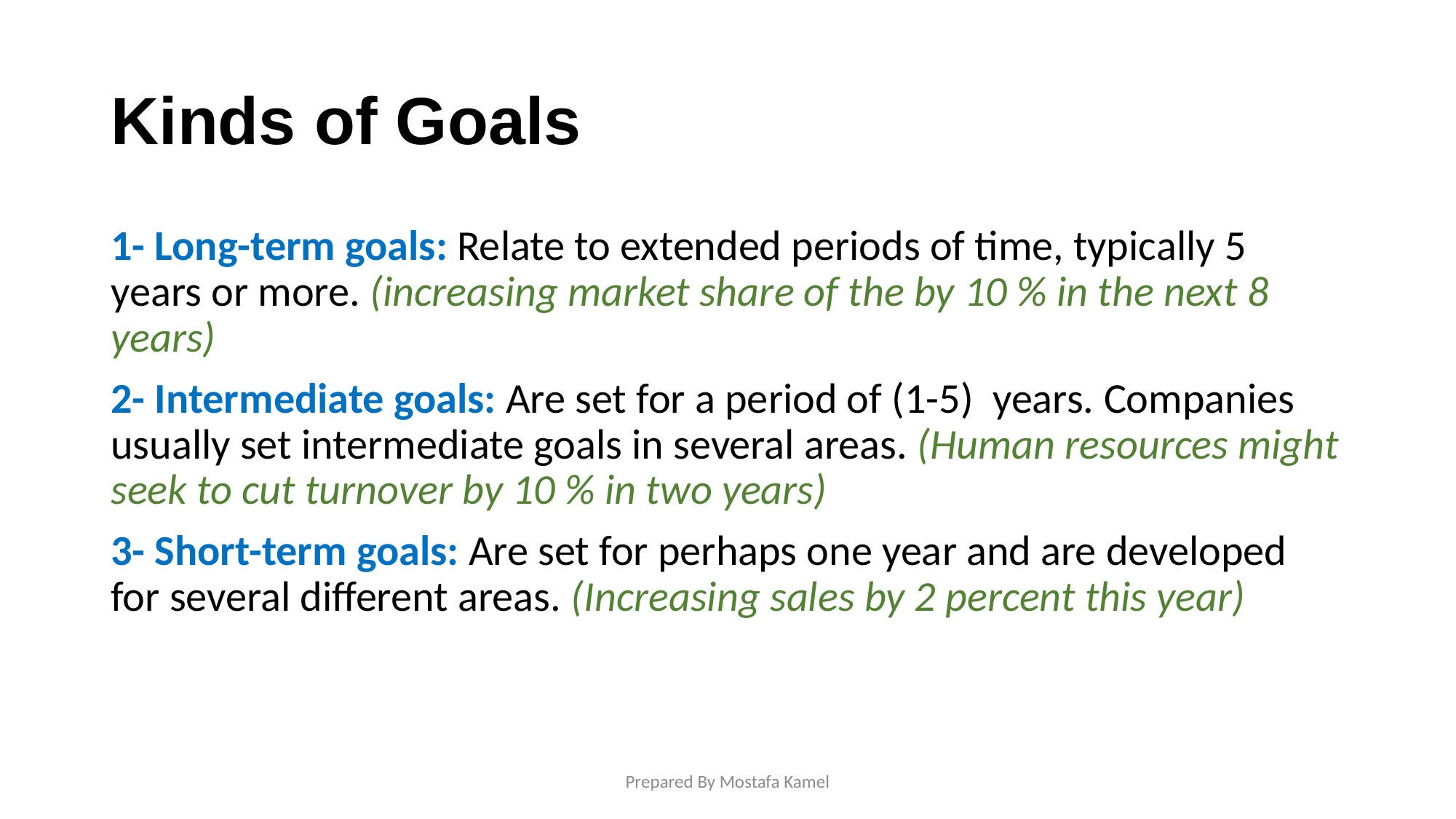

# Kinds of Goals
1- Long-term goals: Relate to extended periods of time, typically 5 years or more. (increasing market share of the by 10 % in the next 8 years)
2- Intermediate goals: Are set for a period of (1-5)  years. Companies usually set intermediate goals in several areas. (Human resources might seek to cut turnover by 10 % in two years)
3- Short-term goals: Are set for perhaps one year and are developed for several different areas. (Increasing sales by 2 percent this year)
Prepared By Mostafa Kamel